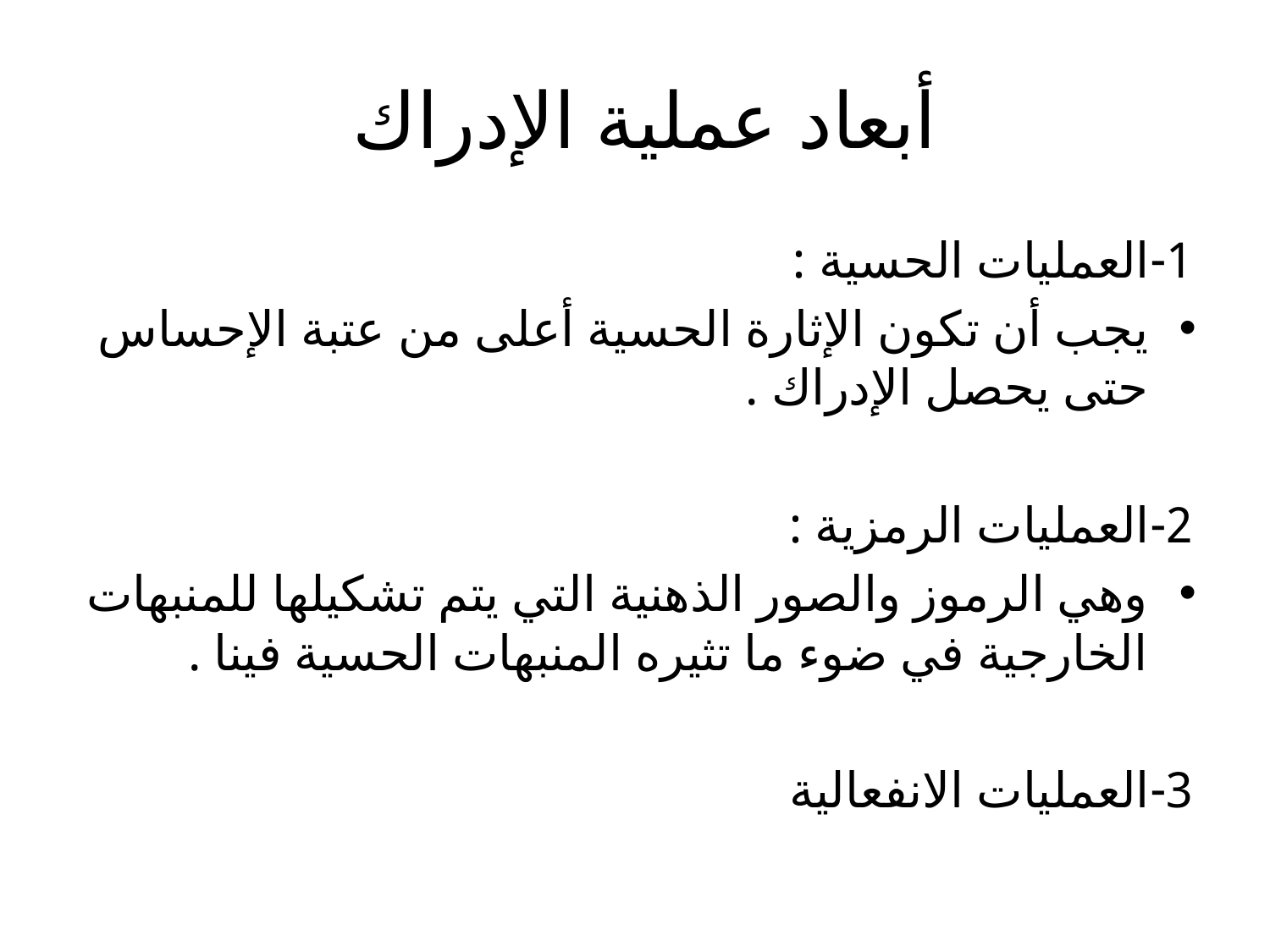

# أبعاد عملية الإدراك
1-العمليات الحسية :
يجب أن تكون الإثارة الحسية أعلى من عتبة الإحساس حتى يحصل الإدراك .

2-العمليات الرمزية :
وهي الرموز والصور الذهنية التي يتم تشكيلها للمنبهات الخارجية في ضوء ما تثيره المنبهات الحسية فينا .

3-العمليات الانفعالية